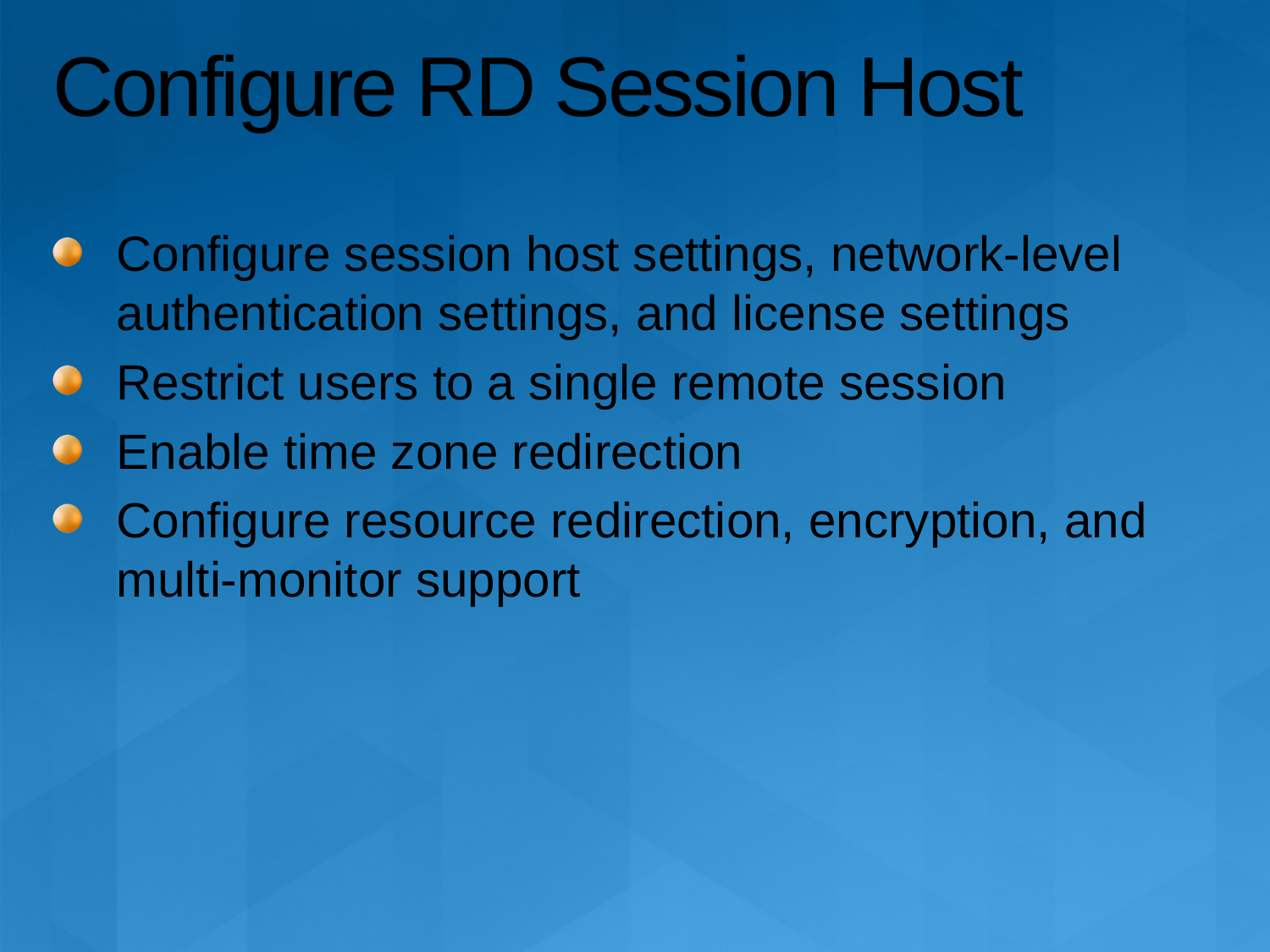

# Configure RD Session Host
Configure session host settings, network-level authentication settings, and license settings
Restrict users to a single remote session
Enable time zone redirection
Configure resource redirection, encryption, and multi-monitor support